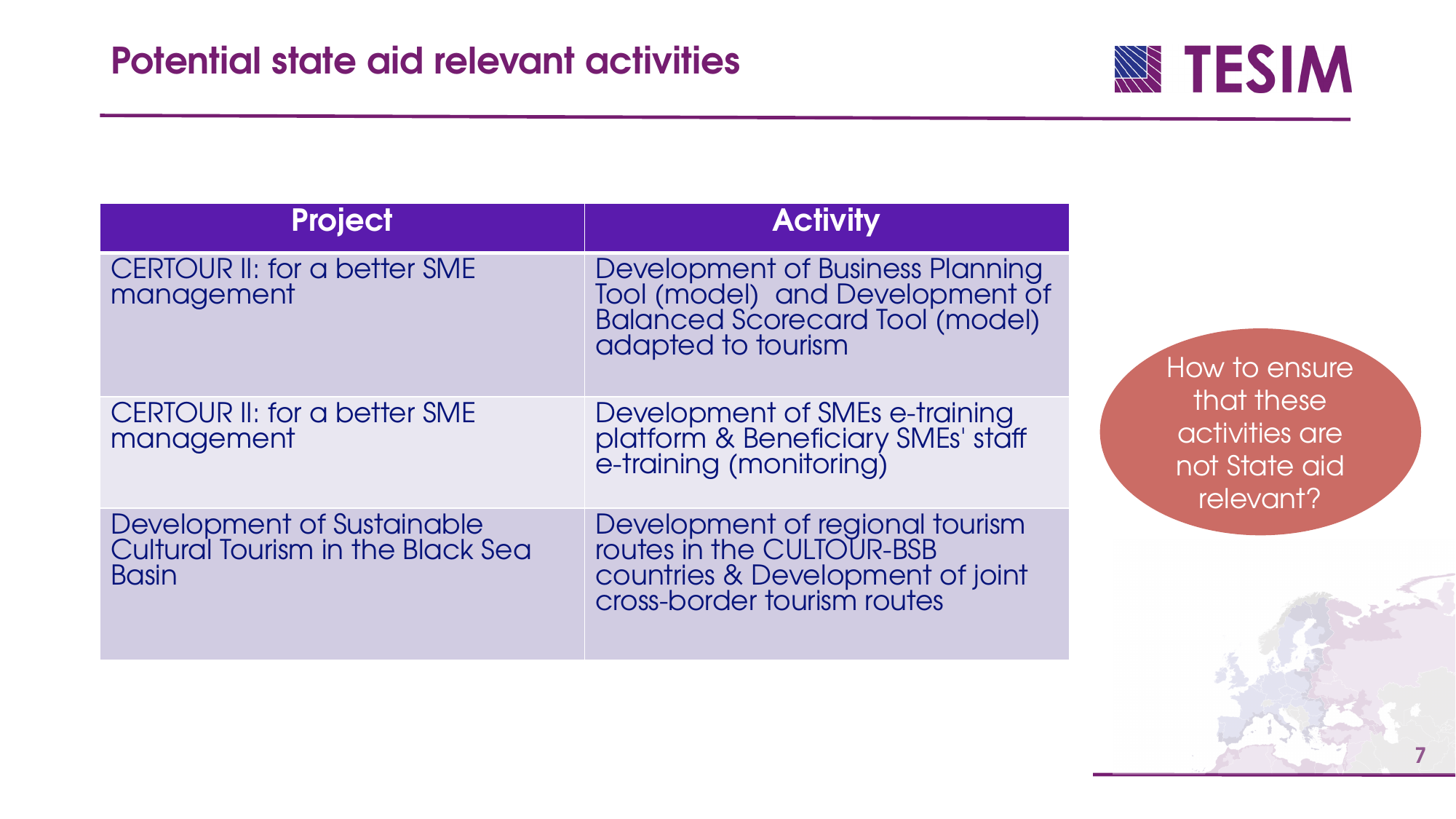

Potential state aid relevant activities
| Project | Activity |
| --- | --- |
| CERTOUR II: for a better SME management | Development of Business Planning Tool (model) and Development of Balanced Scorecard Tool (model) adapted to tourism |
| CERTOUR II: for a better SME management | Development of SMEs e-training platform & Beneficiary SMEs' staff e-training (monitoring) |
| Development of Sustainable Cultural Tourism in the Black Sea Basin | Development of regional tourism routes in the CULTOUR-BSB countries & Development of joint cross-border tourism routes |
How to ensure that these activities are not State aid relevant?